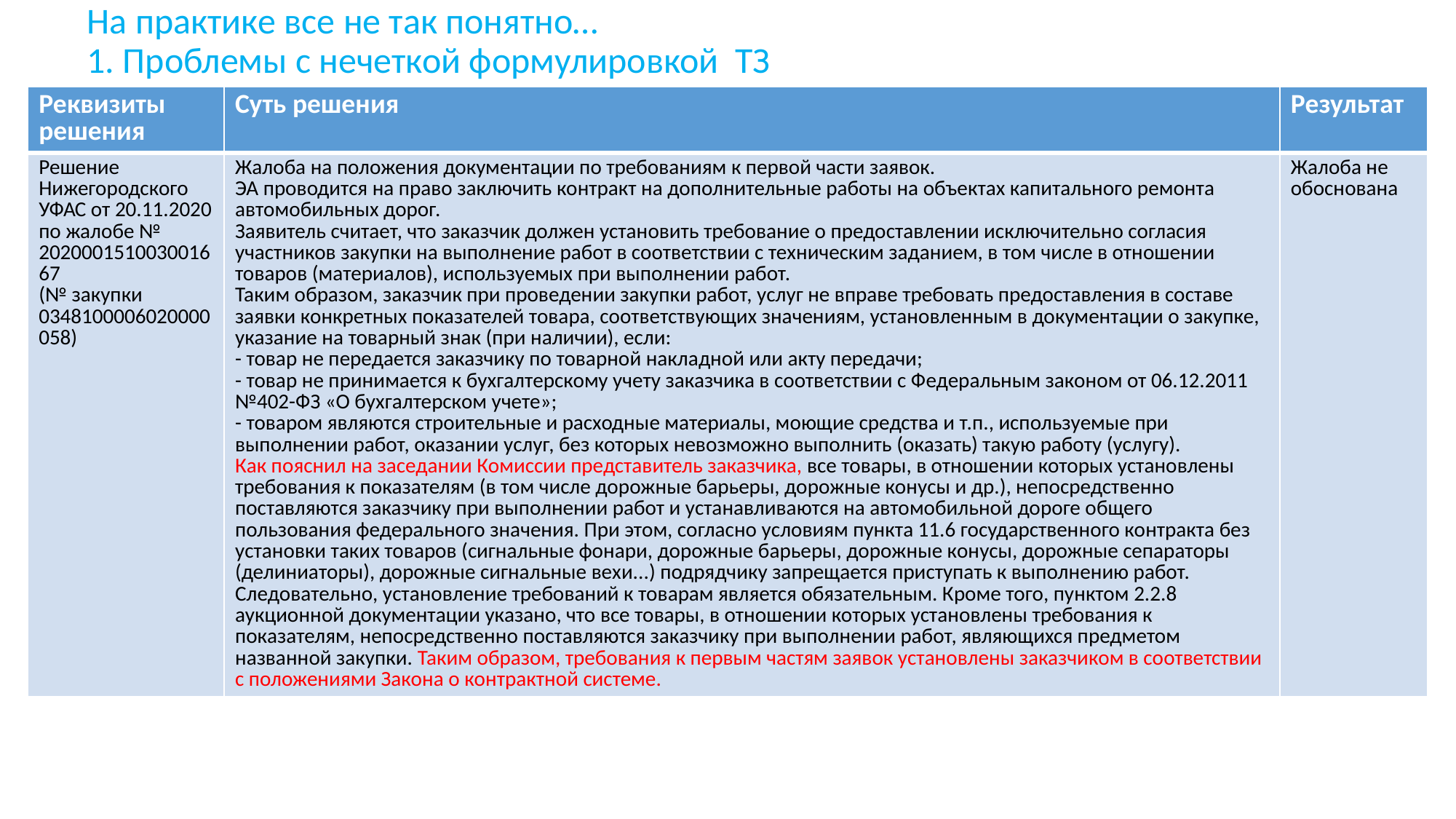

# На практике все не так понятно… 1. Проблемы с нечеткой формулировкой  ТЗ
| Реквизиты решения | Суть решения | Результат |
| --- | --- | --- |
| Решение Нижегородского УФАС от 20.11.2020 по жалобе № 202000151003001667 (№ закупки 0348100006020000058) | Жалоба на положения документации по требованиям к первой части заявок. ЭА проводится на право заключить контракт на дополнительные работы на объектах капитального ремонта автомобильных дорог. Заявитель считает, что заказчик должен установить требование о предоставлении исключительно согласия участников закупки на выполнение работ в соответствии с техническим заданием, в том числе в отношении товаров (материалов), используемых при выполнении работ. Таким образом, заказчик при проведении закупки работ, услуг не вправе требовать предоставления в составе заявки конкретных показателей товара, соответствующих значениям, установленным в документации о закупке, указание на товарный знак (при наличии), если: - товар не передается заказчику по товарной накладной или акту передачи; - товар не принимается к бухгалтерскому учету заказчика в соответствии с Федеральным законом от 06.12.2011 №402-ФЗ «О бухгалтерском учете»; - товаром являются строительные и расходные материалы, моющие средства и т.п., используемые при выполнении работ, оказании услуг, без которых невозможно выполнить (оказать) такую работу (услугу). Как пояснил на заседании Комиссии представитель заказчика, все товары, в отношении которых установлены требования к показателям (в том числе дорожные барьеры, дорожные конусы и др.), непосредственно поставляются заказчику при выполнении работ и устанавливаются на автомобильной дороге общего пользования федерального значения. При этом, согласно условиям пункта 11.6 государственного контракта без установки таких товаров (сигнальные фонари, дорожные барьеры, дорожные конусы, дорожные сепараторы (делиниаторы), дорожные сигнальные вехи...) подрядчику запрещается приступать к выполнению работ. Следовательно, установление требований к товарам является обязательным. Кроме того, пунктом 2.2.8 аукционной документации указано, что все товары, в отношении которых установлены требования к показателям, непосредственно поставляются заказчику при выполнении работ, являющихся предметом названной закупки. Таким образом, требования к первым частям заявок установлены заказчиком в соответствии с положениями Закона о контрактной системе. | Жалоба не обоснована |